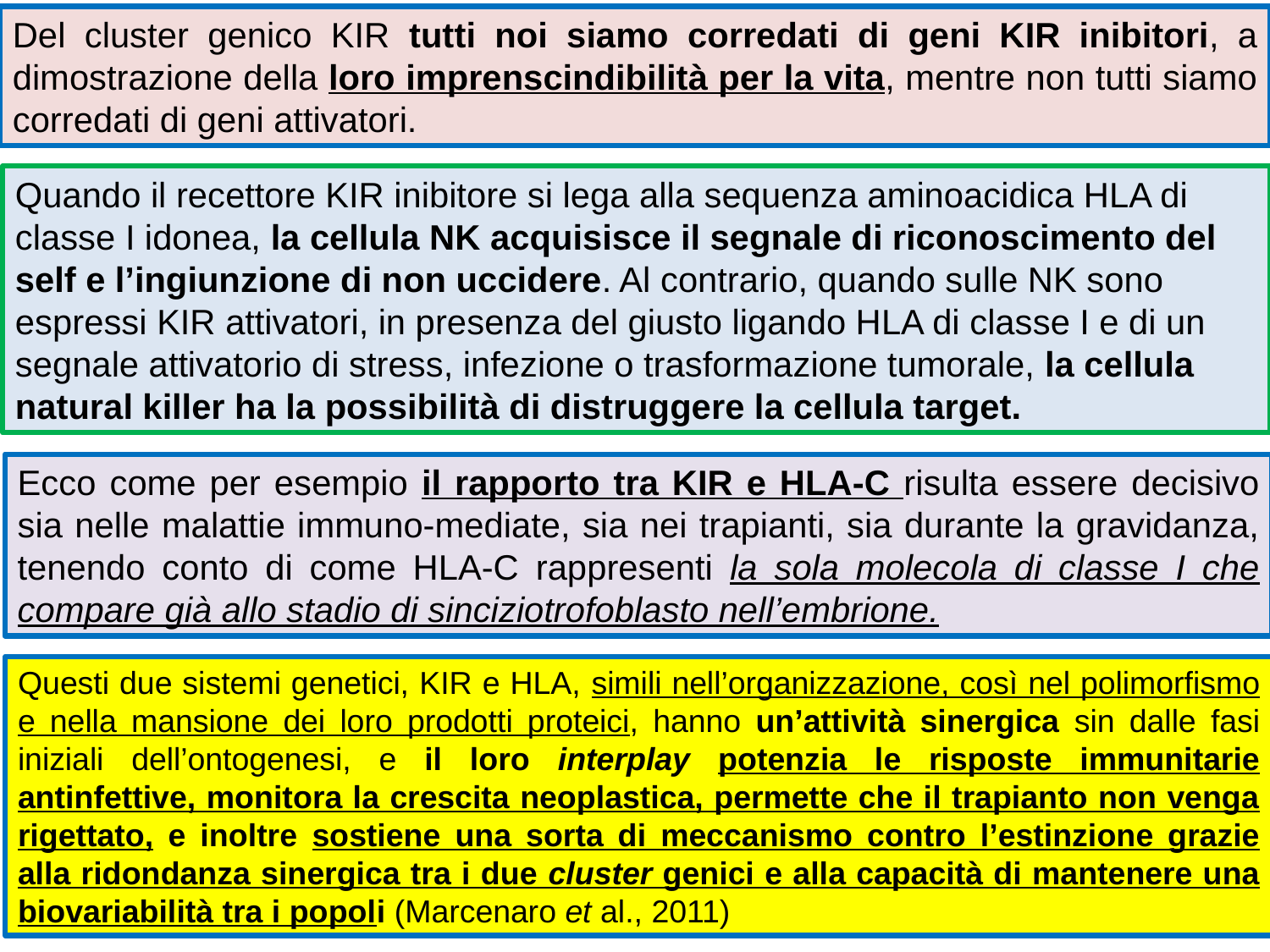

Del cluster genico KIR tutti noi siamo corredati di geni KIR inibitori, a dimostrazione della loro imprenscindibilità per la vita, mentre non tutti siamo corredati di geni attivatori.
Quando il recettore KIR inibitore si lega alla sequenza aminoacidica HLA di classe I idonea, la cellula NK acquisisce il segnale di riconoscimento del self e l’ingiunzione di non uccidere. Al contrario, quando sulle NK sono espressi KIR attivatori, in presenza del giusto ligando HLA di classe I e di un segnale attivatorio di stress, infezione o trasformazione tumorale, la cellula natural killer ha la possibilità di distruggere la cellula target.
Ecco come per esempio il rapporto tra KIR e HLA-C risulta essere decisivo sia nelle malattie immuno-mediate, sia nei trapianti, sia durante la gravidanza, tenendo conto di come HLA-C rappresenti la sola molecola di classe I che compare già allo stadio di sinciziotrofoblasto nell’embrione.
Questi due sistemi genetici, KIR e HLA, simili nell’organizzazione, così nel polimorfismo e nella mansione dei loro prodotti proteici, hanno un’attività sinergica sin dalle fasi iniziali dell’ontogenesi, e il loro interplay potenzia le risposte immunitarie antinfettive, monitora la crescita neoplastica, permette che il trapianto non venga rigettato, e inoltre sostiene una sorta di meccanismo contro l’estinzione grazie alla ridondanza sinergica tra i due cluster genici e alla capacità di mantenere una biovariabilità tra i popoli (Marcenaro et al., 2011)